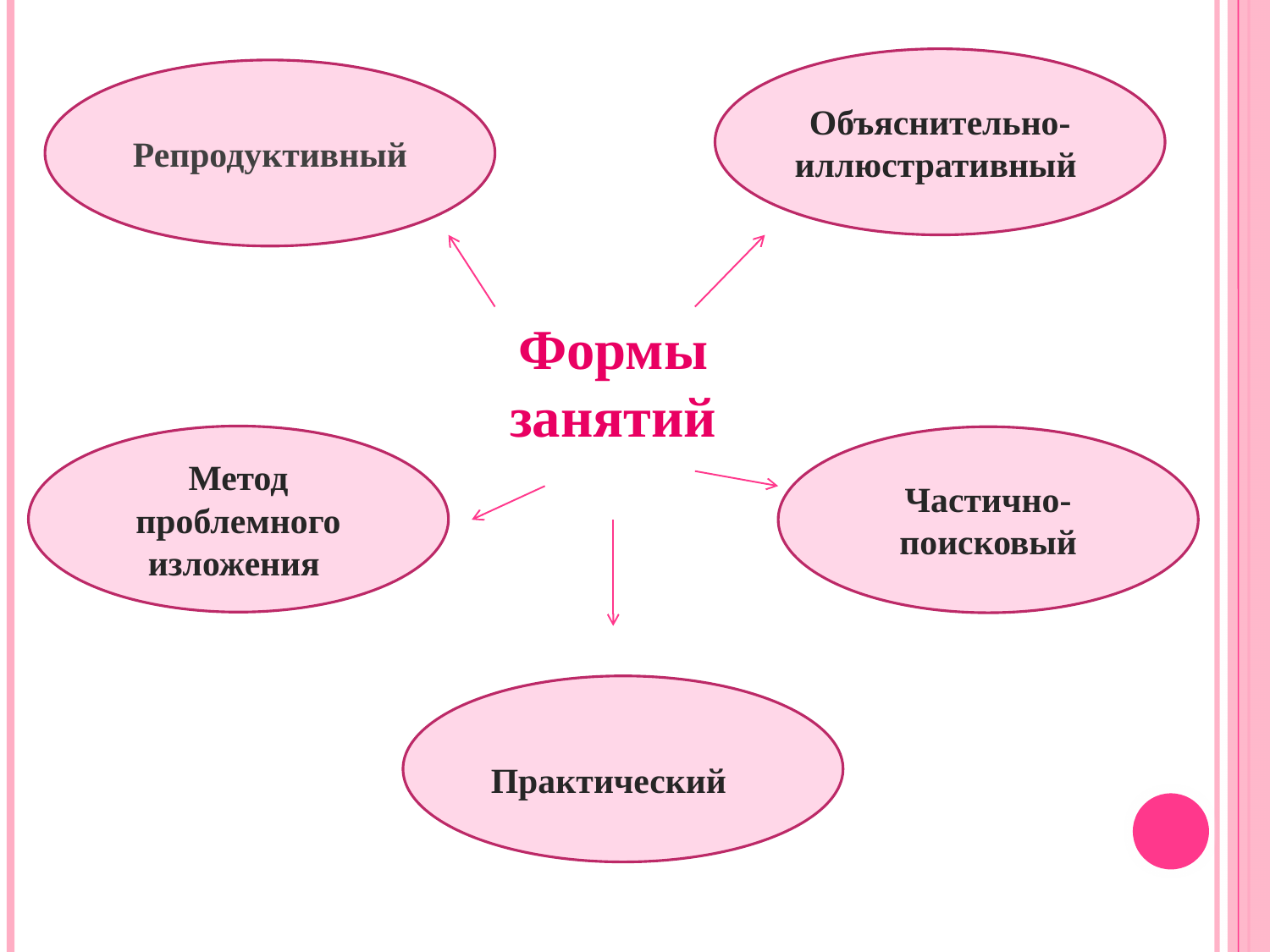

Объяснительно-иллюстративный
Репродуктивный
Формы занятий
Метод проблемного изложения
Частично-поисковый
 Практический